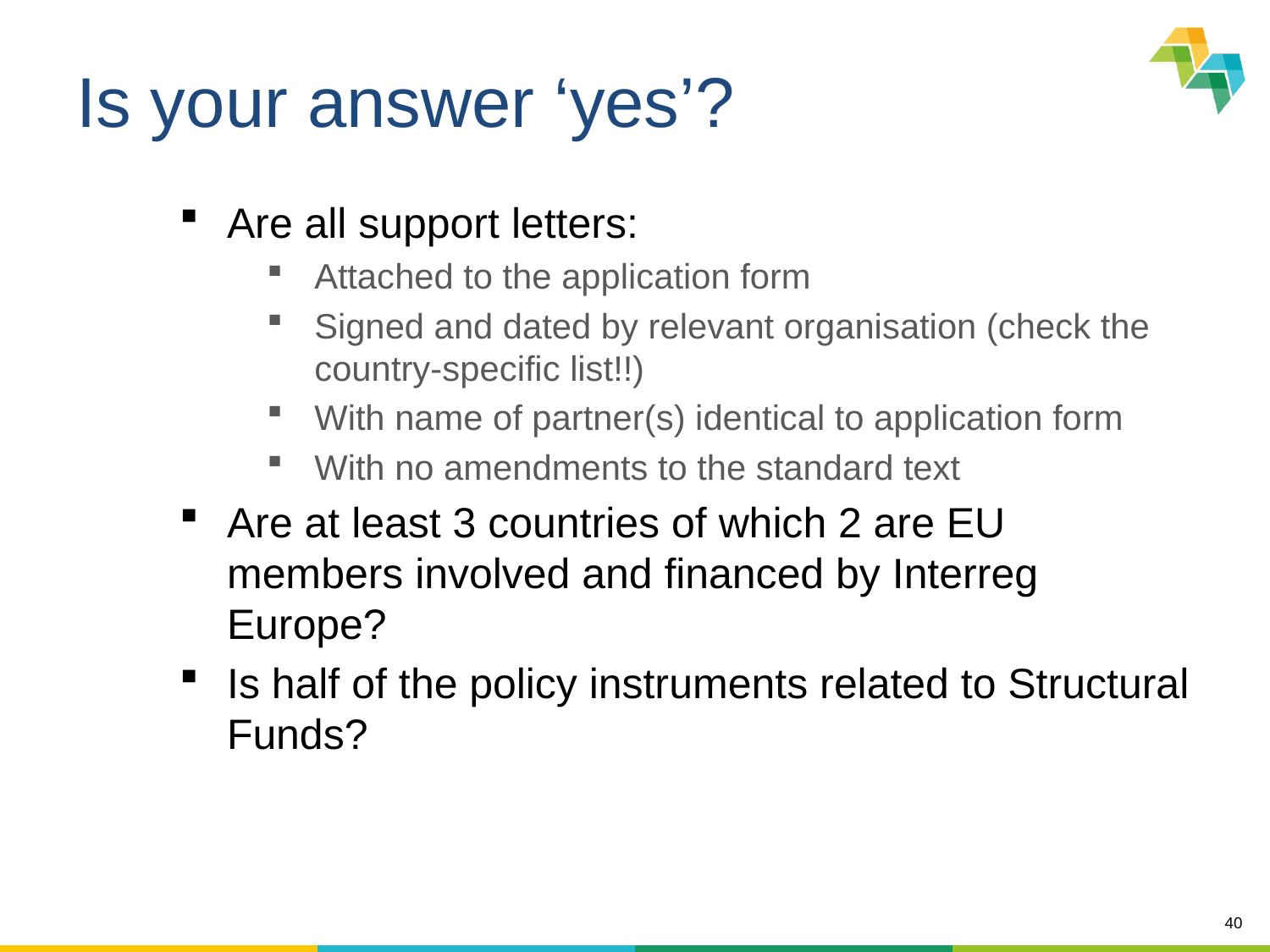

# Is your answer ‘yes’?
Are all support letters:
Attached to the application form
Signed and dated by relevant organisation (check the country-specific list!!)
With name of partner(s) identical to application form
With no amendments to the standard text
Are at least 3 countries of which 2 are EU members involved and financed by Interreg Europe?
Is half of the policy instruments related to Structural Funds?